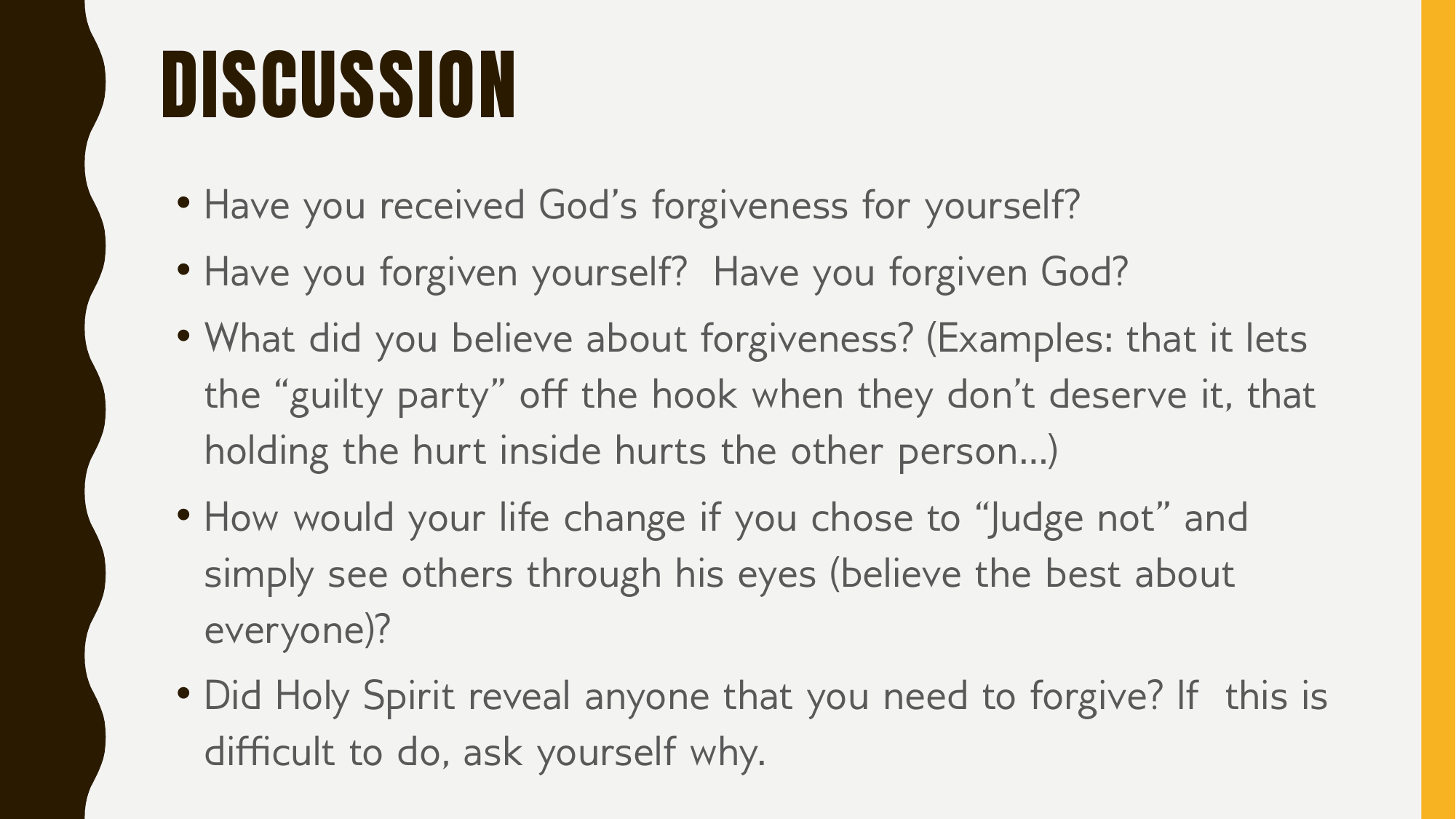

# DISCUSSION
Have you received God’s forgiveness for yourself?
Have you forgiven yourself?  Have you forgiven God?
What did you believe about forgiveness? (Examples: that it lets the “guilty party” off the hook when they don’t deserve it, that holding the hurt inside hurts the other person…)
How would your life change if you chose to “Judge not” and simply see others through his eyes (believe the best about everyone)?
Did Holy Spirit reveal anyone that you need to forgive? If  this is difficult to do, ask yourself why.